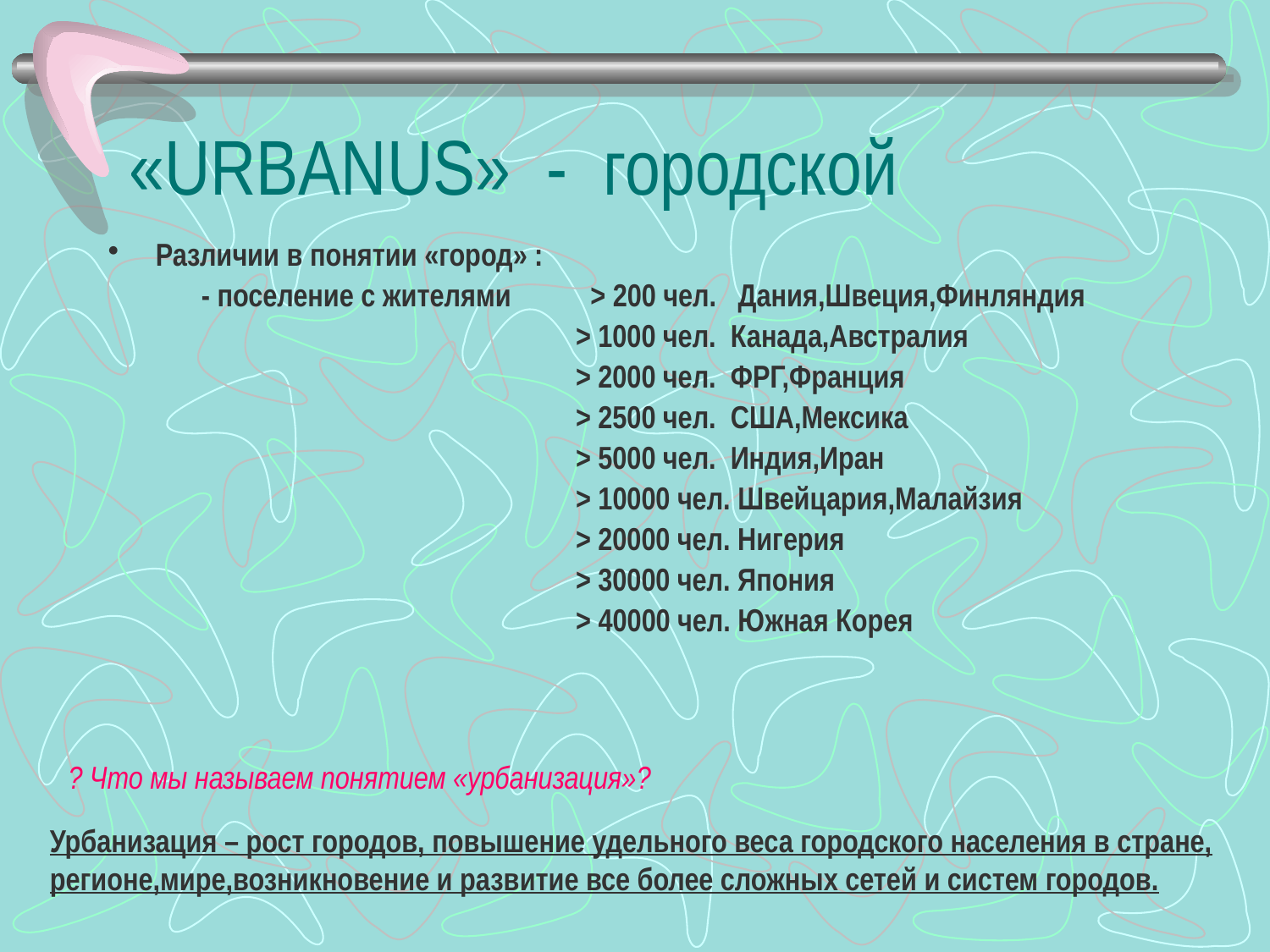

# «URBANUS»  -  городской
Различии в понятии «город» :
             - поселение с жителями           > 200 чел.   Дания,Швеция,Финляндия
                                                                 > 1000 чел.  Канада,Австралия
                                                                 > 2000 чел.  ФРГ,Франция
                                                                 > 2500 чел.  США,Мексика
                                                                 > 5000 чел.  Индия,Иран
                                                                 > 10000 чел. Швейцария,Малайзия
                                                                 > 20000 чел. Нигерия
                                                                 > 30000 чел. Япония
                                                                 > 40000 чел. Южная Корея
? Что мы называем понятием «урбанизация»?
Урбанизация – рост городов, повышение удельного веса городского населения в стране,
регионе,мире,возникновение и развитие все более сложных сетей и систем городов.